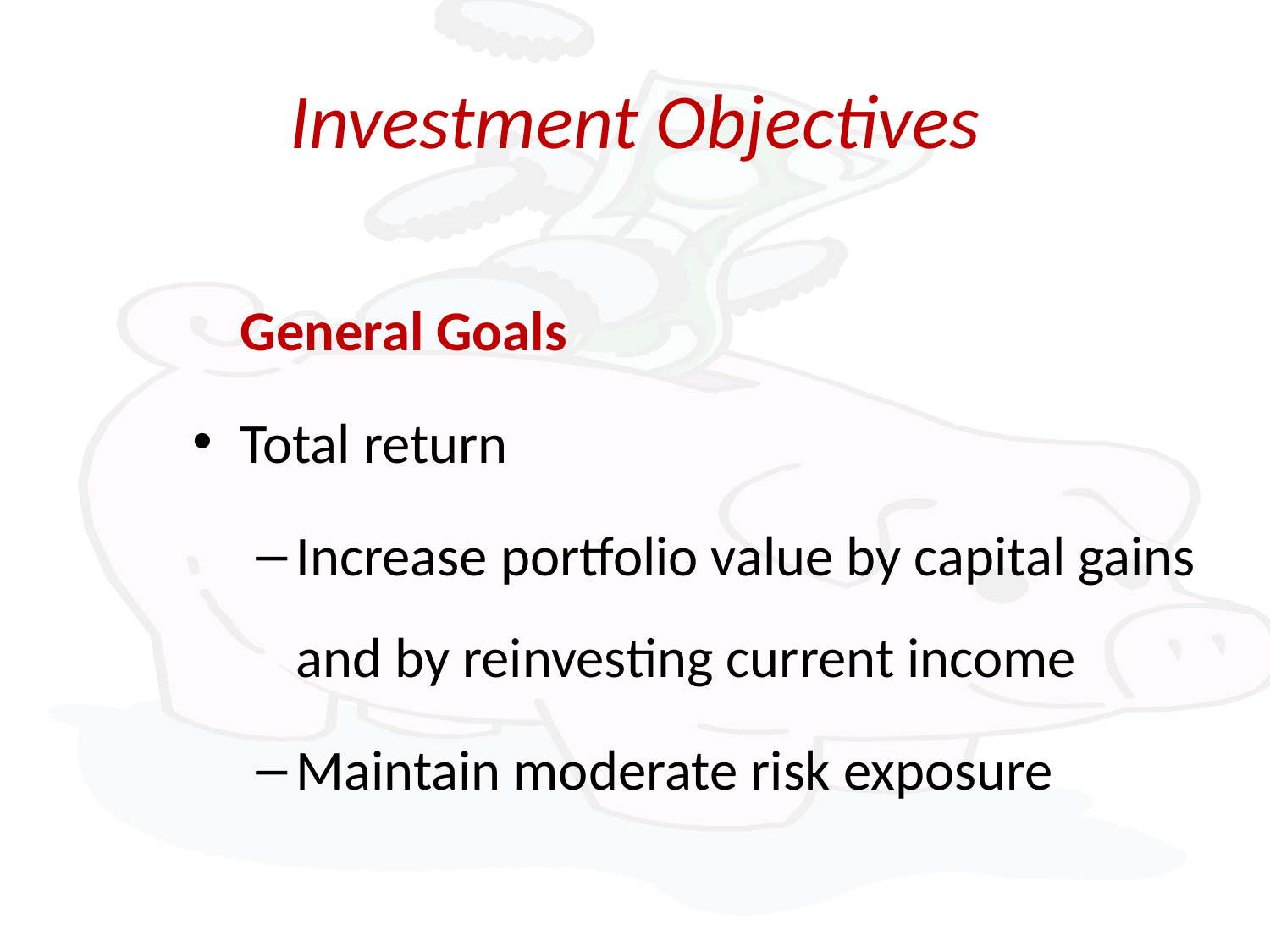

# Investment Objectives
	General Goals
Total return
Increase portfolio value by capital gains and by reinvesting current income
Maintain moderate risk exposure